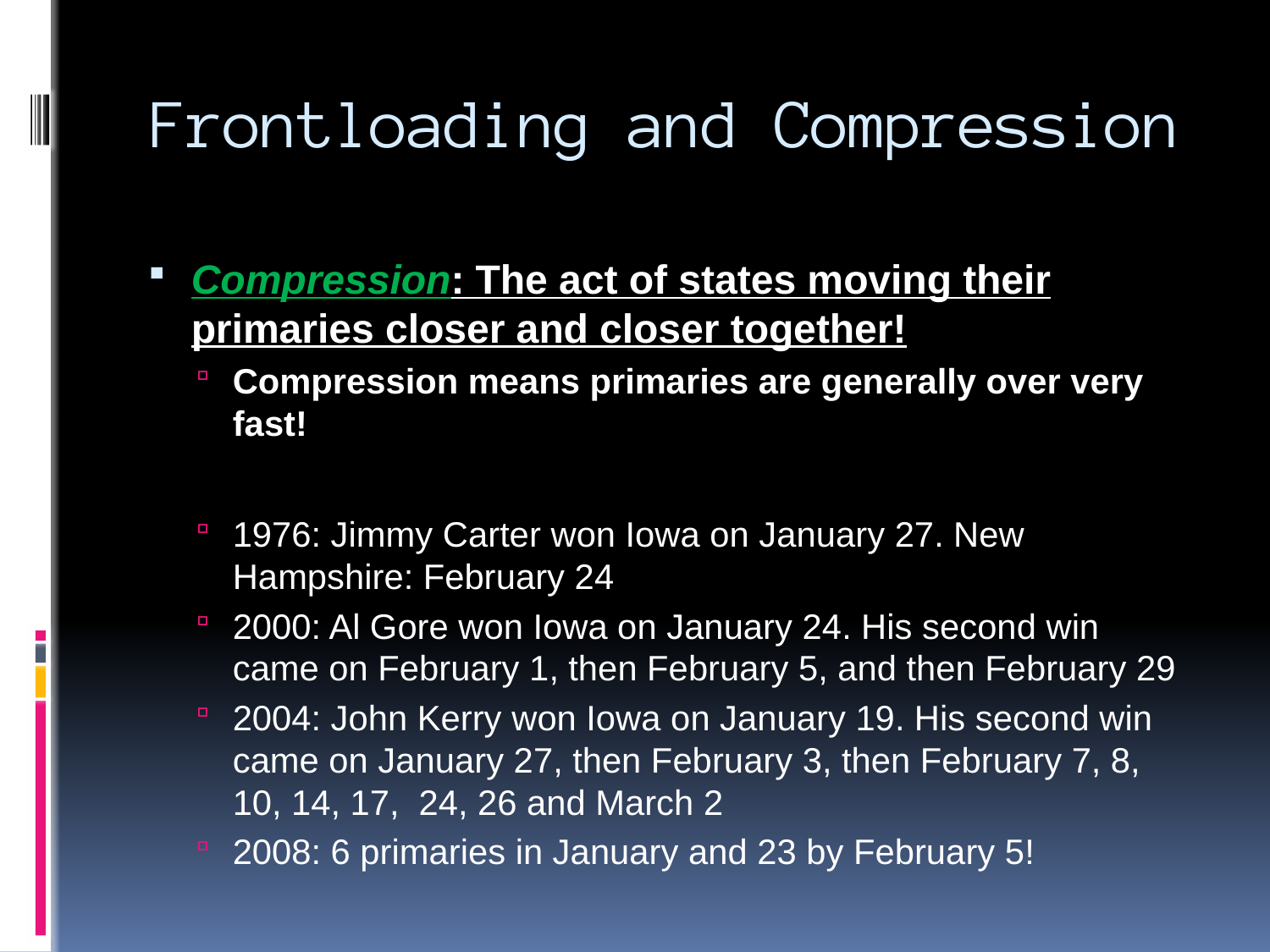

# Frontloading and Compression
Compression: The act of states moving their primaries closer and closer together!
Compression means primaries are generally over very fast!

1976: Jimmy Carter won Iowa on January 27. New Hampshire: February 24
2000: Al Gore won Iowa on January 24. His second win came on February 1, then February 5, and then February 29
2004: John Kerry won Iowa on January 19. His second win came on January 27, then February 3, then February 7, 8, 10, 14, 17,  24, 26 and March 2
2008: 6 primaries in January and 23 by February 5!